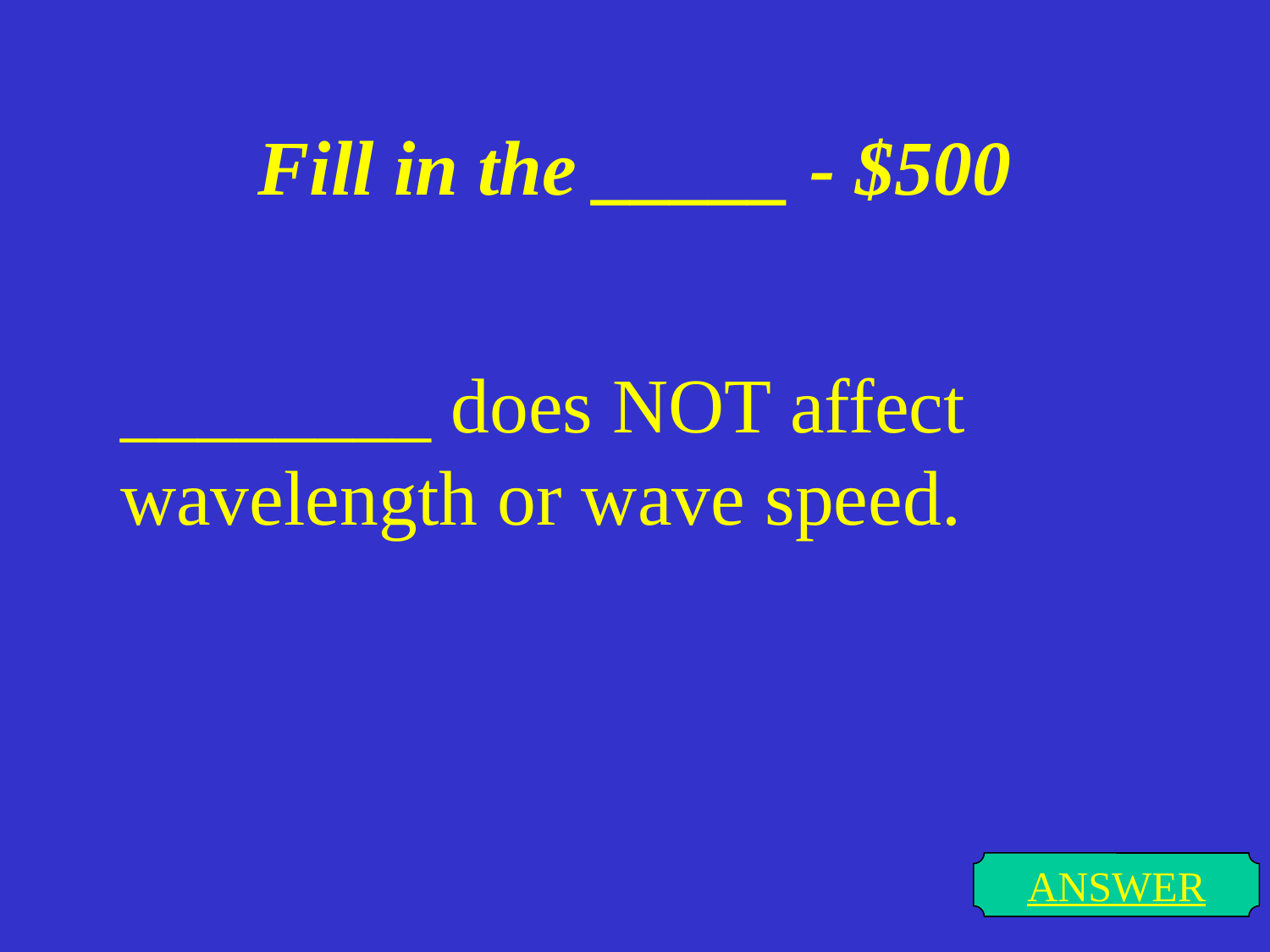

# Fill in the _____ - $500
________ does NOT affect wavelength or wave speed.

ANSWER